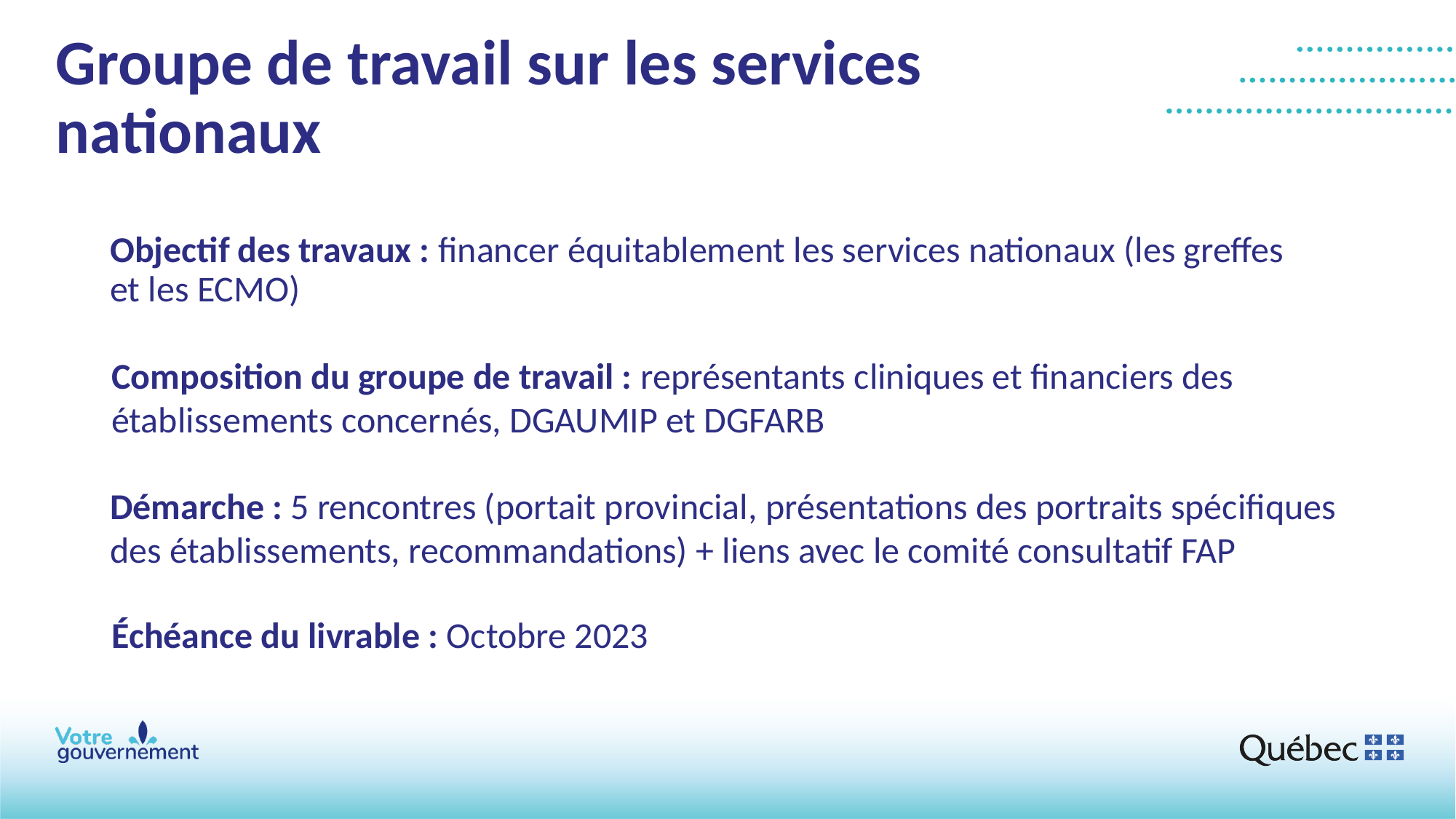

# Groupe de travail sur les services nationaux
Objectif des travaux : financer équitablement les services nationaux (les greffes  et les ECMO)
Composition du groupe de travail : représentants cliniques et financiers des établissements concernés, DGAUMIP et DGFARB
Démarche : 5 rencontres (portait provincial, présentations des portraits spécifiques des établissements, recommandations) + liens avec le comité consultatif FAP
Échéance du livrable : Octobre 2023